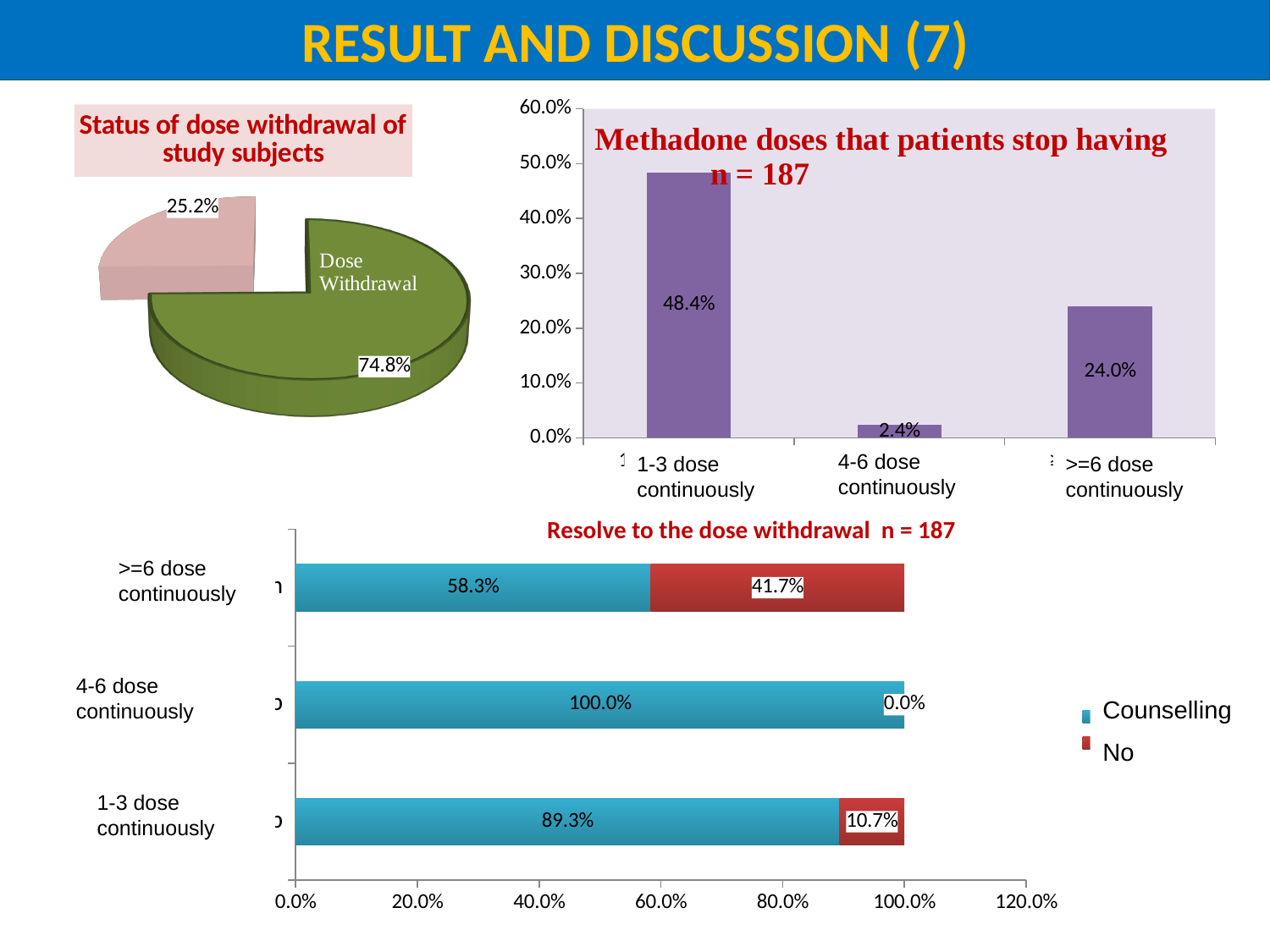

RESULT AND DISCUSSION (7)

### Chart

| Category |  |
|---|---|
| 1-3 liều liên tiếp | 0.4840000000000003 |
| 4-5 liều liên tiếp | 0.024 |
|  ≥ 6 liều trở lên | 0.2400000000000002 |

[unsupported chart]

4-6 dose continuously
>=6 dose continuously
1-3 dose continuously

### Chart

| Category | Có tư vấn | Không |
|---|---|---|
| 1-3 liều liên tiếp | 0.893 | 0.10700000000000012 |
| 4-5 liều liên tiếp | 1.0 | 0.0 |
|  ≥ 6 liều trở lên | 0.583 | 0.4170000000000003 |
Resolve to the dose withdrawal  n = 187
>=6 dose continuously
4-6 dose continuously
Counselling
No
1-3 dose continuously